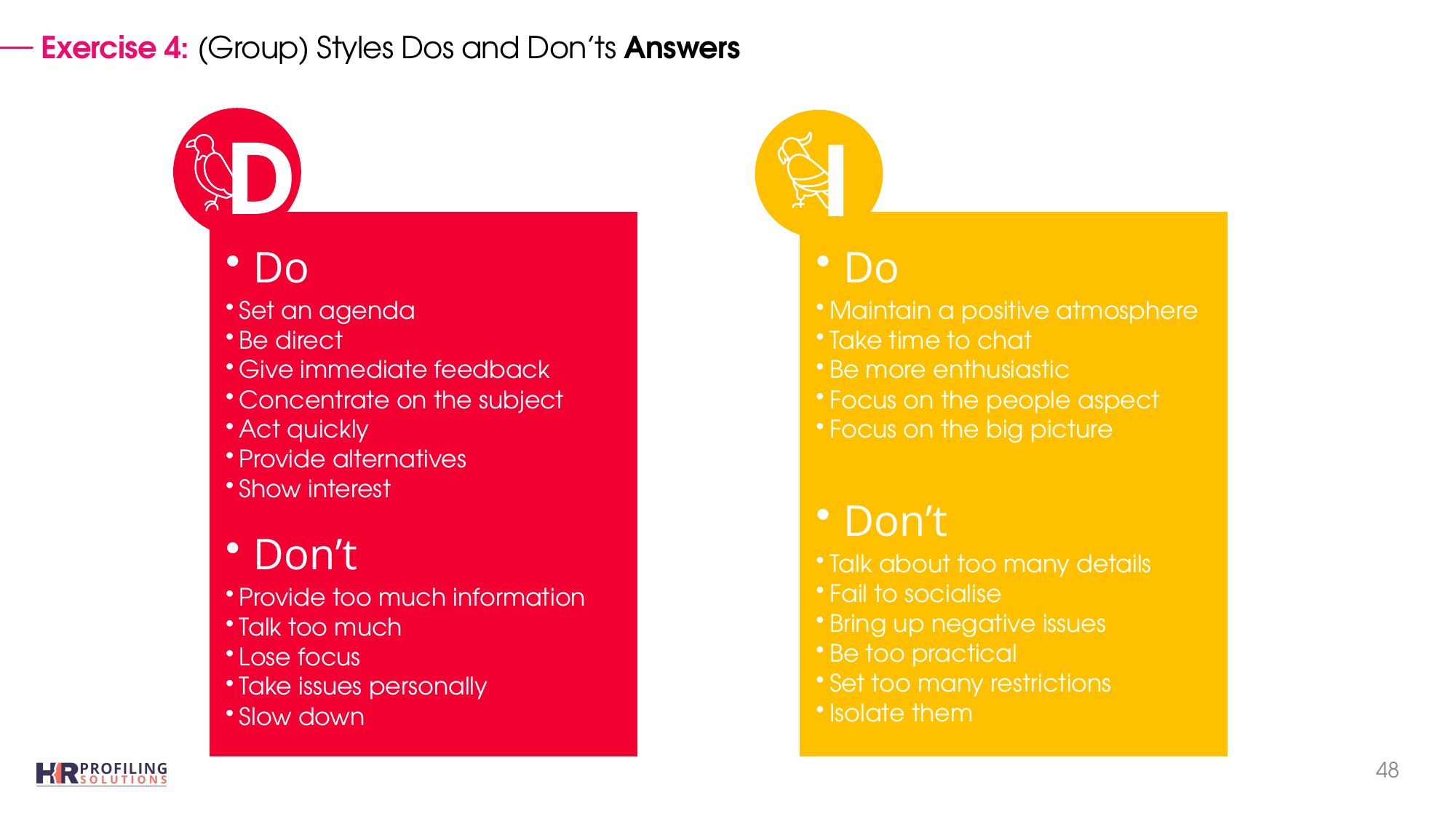

# Exercise 4: (Group) Styles Dos and Don’ts Answers

D

I

Do
Set an agenda
Be direct
Give immediate feedback
Concentrate on the subject
Act quickly
Provide alternatives
Show interest
Don’t
Provide too much information
Talk too much
Lose focus
Take issues personally
Slow down

Do
Maintain a positive atmosphere
Take time to chat
Be more enthusiastic
Focus on the people aspect
Focus on the big picture
Don’t
Talk about too many details
Fail to socialise
Bring up negative issues
Be too practical
Set too many restrictions
Isolate them
48